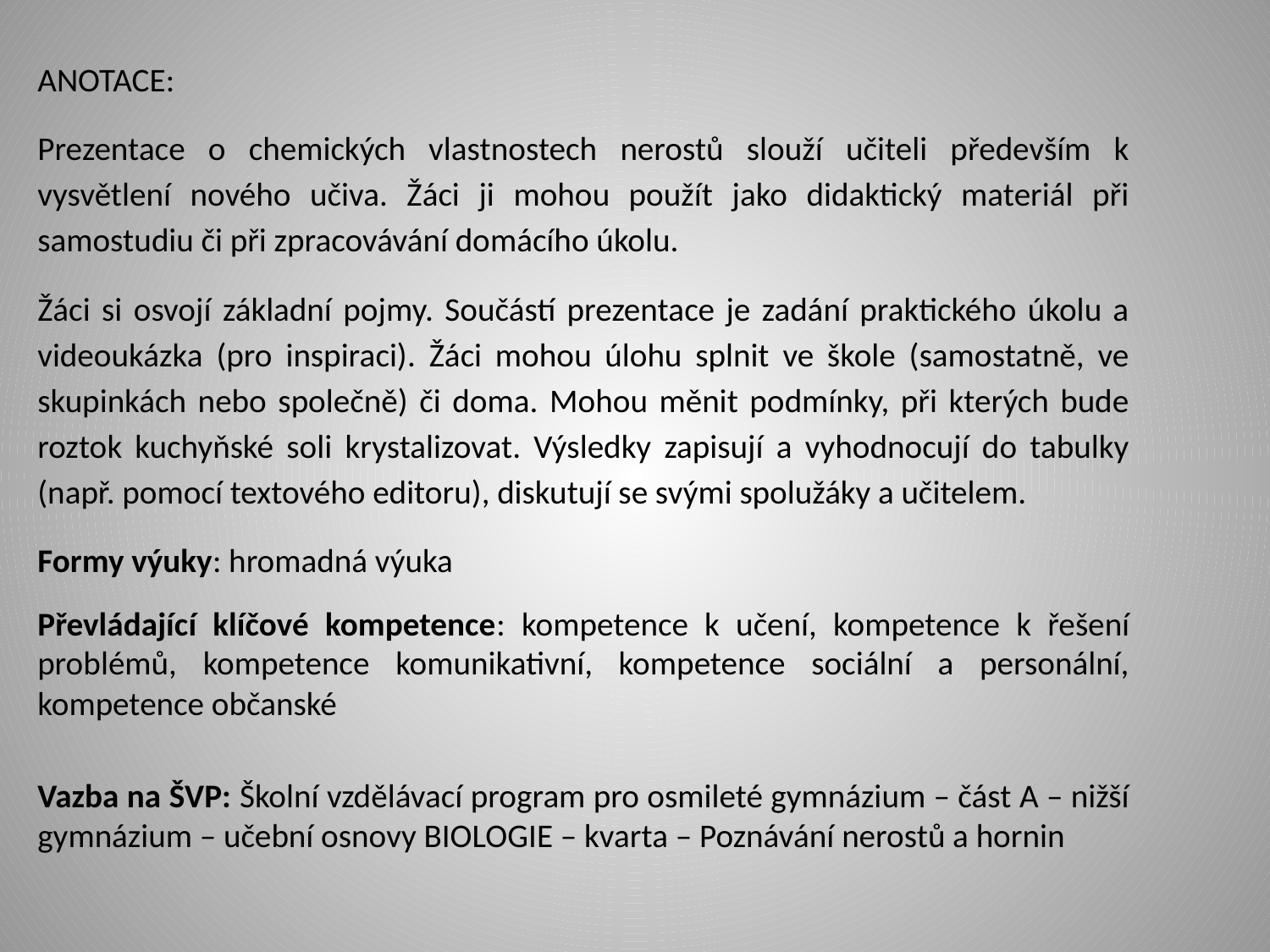

ANOTACE:
Prezentace o chemických vlastnostech nerostů slouží učiteli především k vysvětlení nového učiva. Žáci ji mohou použít jako didaktický materiál při samostudiu či při zpracovávání domácího úkolu.
Žáci si osvojí základní pojmy. Součástí prezentace je zadání praktického úkolu a videoukázka (pro inspiraci). Žáci mohou úlohu splnit ve škole (samostatně, ve skupinkách nebo společně) či doma. Mohou měnit podmínky, při kterých bude roztok kuchyňské soli krystalizovat. Výsledky zapisují a vyhodnocují do tabulky (např. pomocí textového editoru), diskutují se svými spolužáky a učitelem.
Formy výuky: hromadná výuka
Převládající klíčové kompetence: kompetence k učení, kompetence k řešení problémů, kompetence komunikativní, kompetence sociální a personální, kompetence občanské

Vazba na ŠVP: Školní vzdělávací program pro osmileté gymnázium – část A – nižší gymnázium – učební osnovy BIOLOGIE – kvarta – Poznávání nerostů a hornin